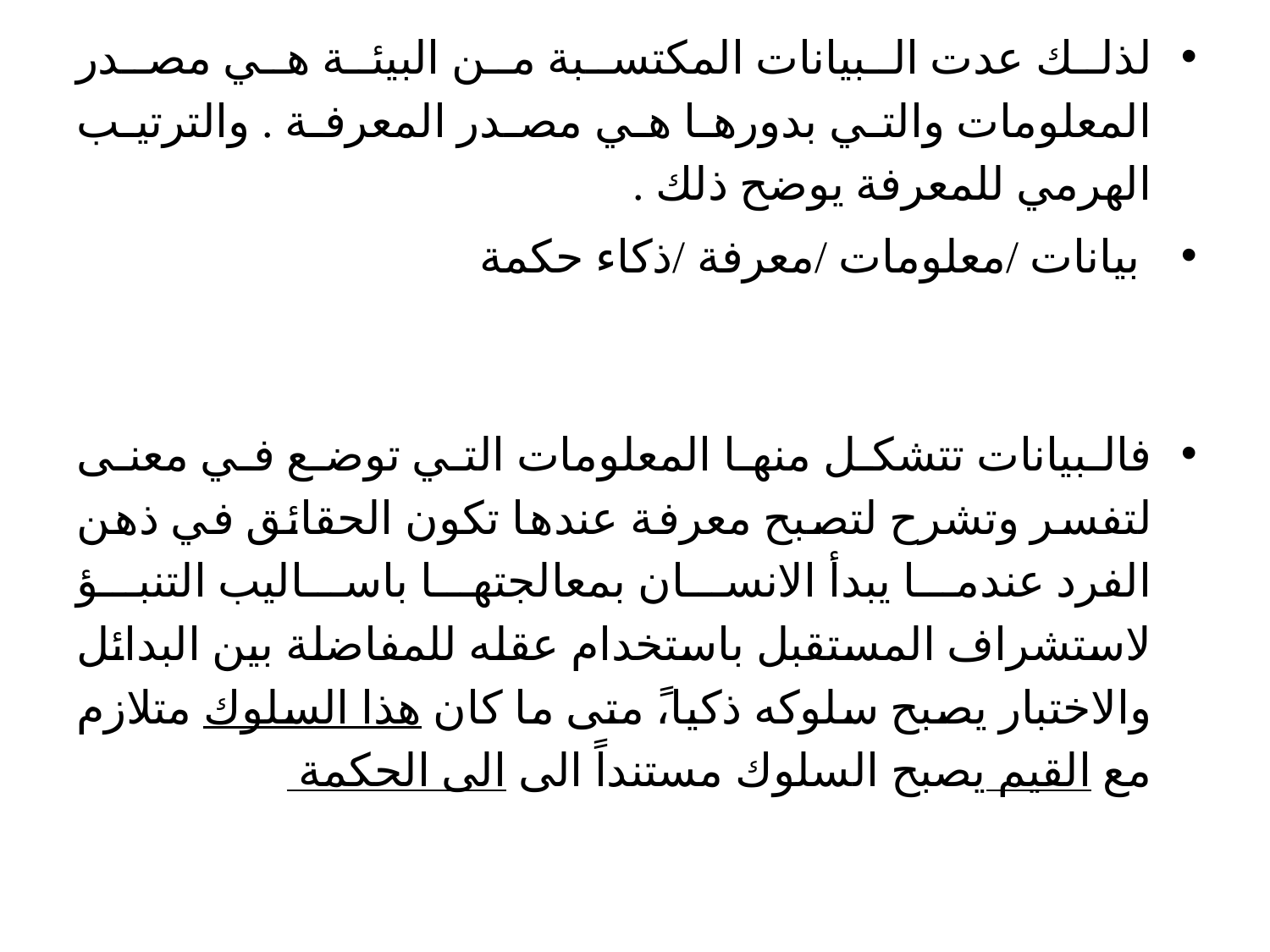

لذلك عدت البيانات المكتسبة من البيئة هي مصدر المعلومات والتي بدورها هي مصدر المعرفة . والترتيب الهرمي للمعرفة يوضح ذلك .
 بيانات /معلومات /معرفة /ذكاء حكمة

فالبيانات تتشكل منها المعلومات التي توضع في معنى لتفسر وتشرح لتصبح معرفة عندها تكون الحقائق في ذهن الفرد عندما يبدأ الانسان بمعالجتها باساليب التنبؤ لاستشراف المستقبل باستخدام عقله للمفاضلة بين البدائل والاختبار يصبح سلوكه ذكيا،ً متى ما كان هذا السلوك متلازم مع القيم يصبح السلوك مستنداً الى الى الحكمة